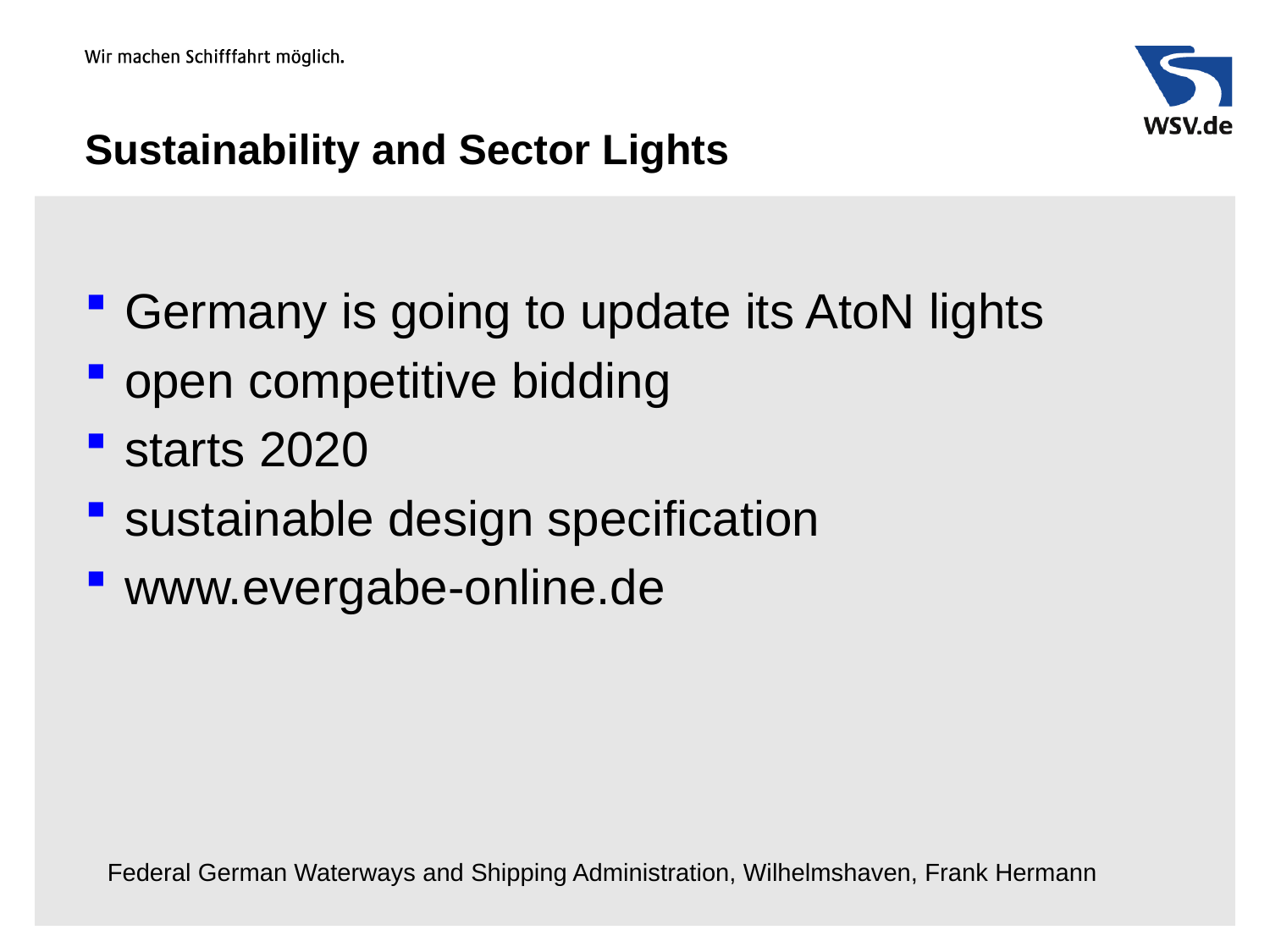

# Sustainability and Sector Lights
Germany is going to update its AtoN lights
open competitive bidding
starts 2020
sustainable design specification
www.evergabe-online.de
Federal German Waterways and Shipping Administration, Wilhelmshaven, Frank Hermann